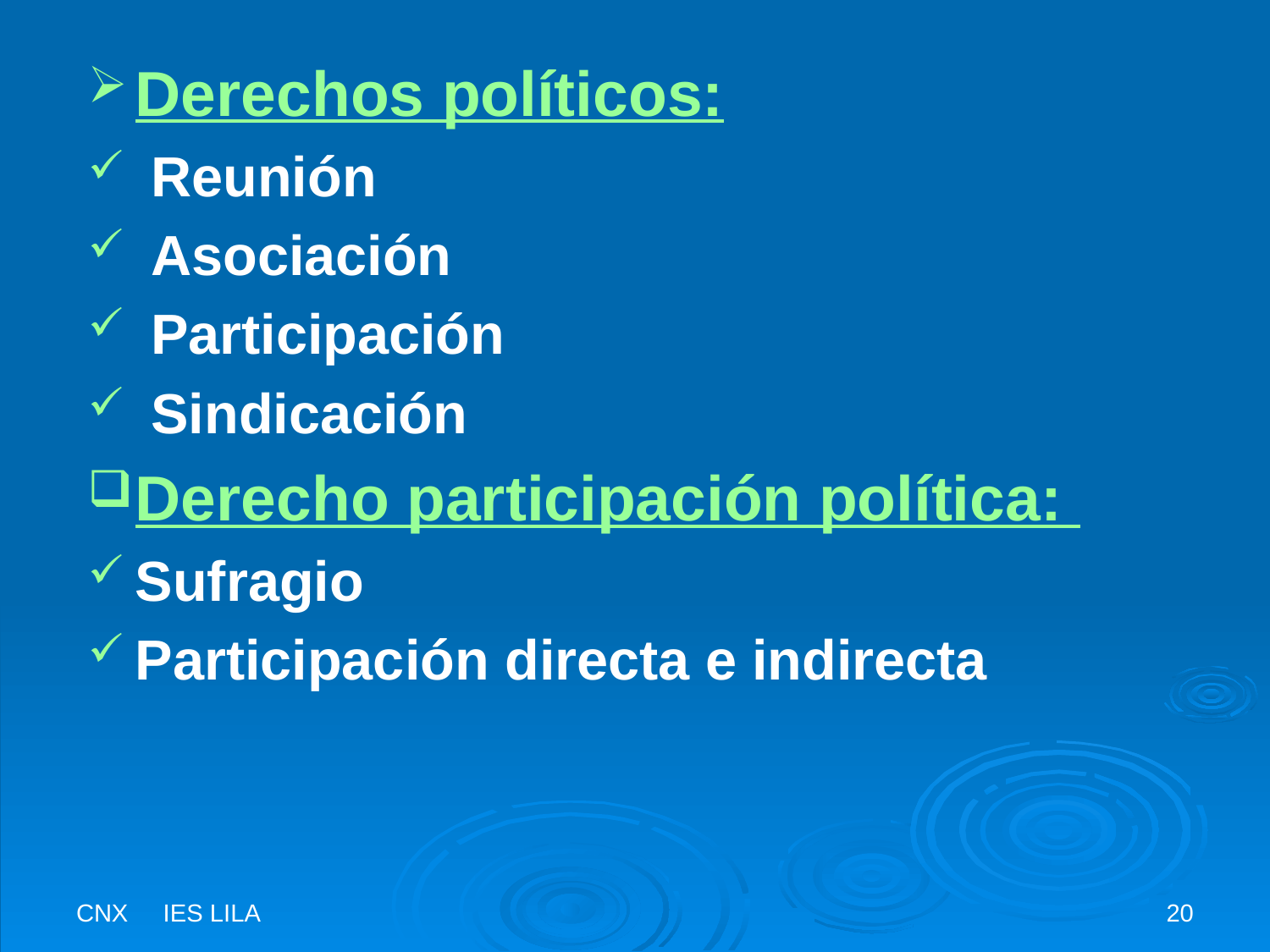

Derechos políticos:
 Reunión
 Asociación
 Participación
 Sindicación
Derecho participación política:
Sufragio
Participación directa e indirecta

CNX     IES LILA
20